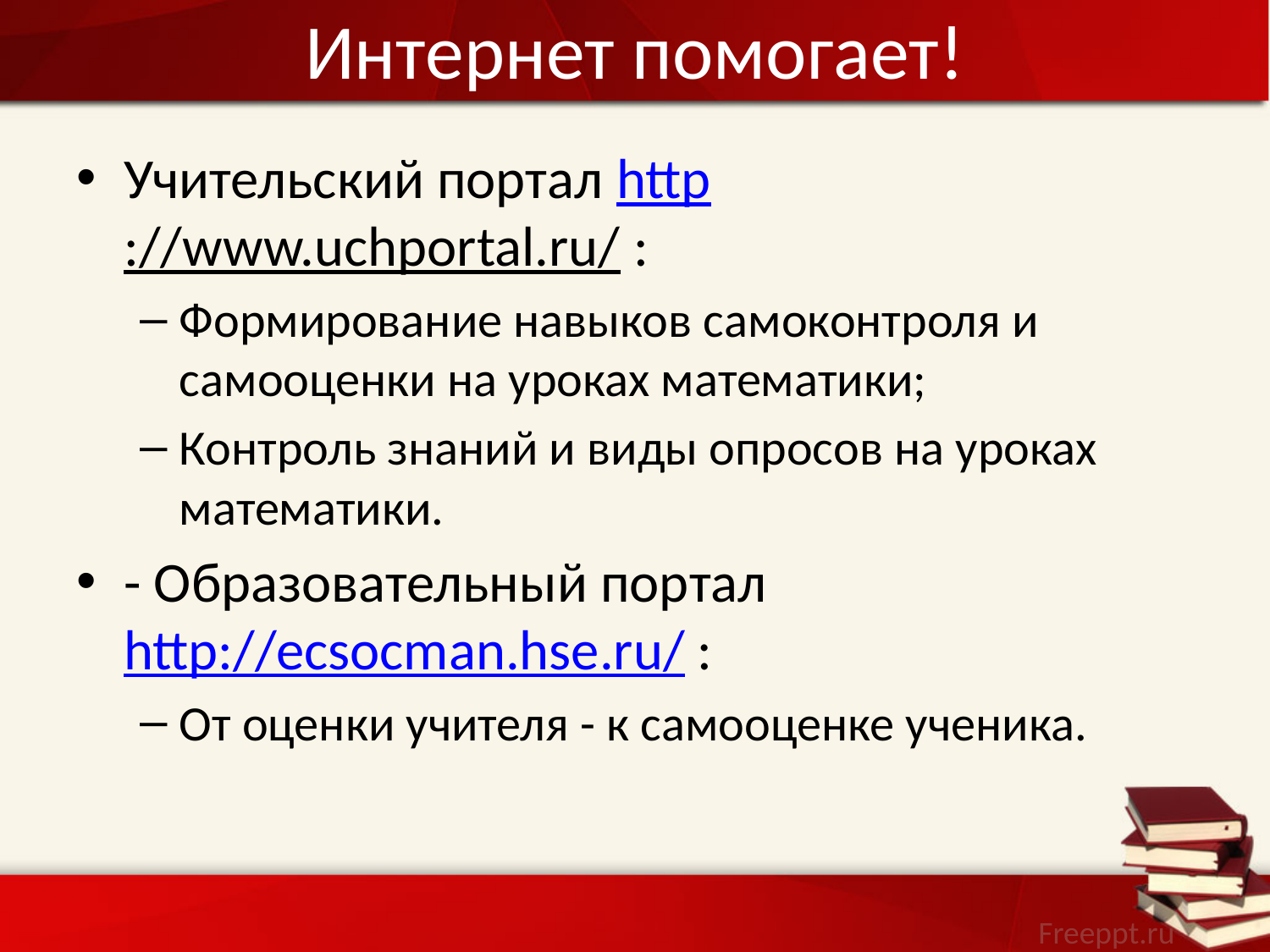

# Интернет помогает!
Учительский портал http://www.uchportal.ru/ :
Формирование навыков самоконтроля и самооценки на уроках математики;
Контроль знаний и виды опросов на уроках математики.
- Образовательный портал http://ecsocman.hse.ru/ :
От оценки учителя - к самооценке ученика.